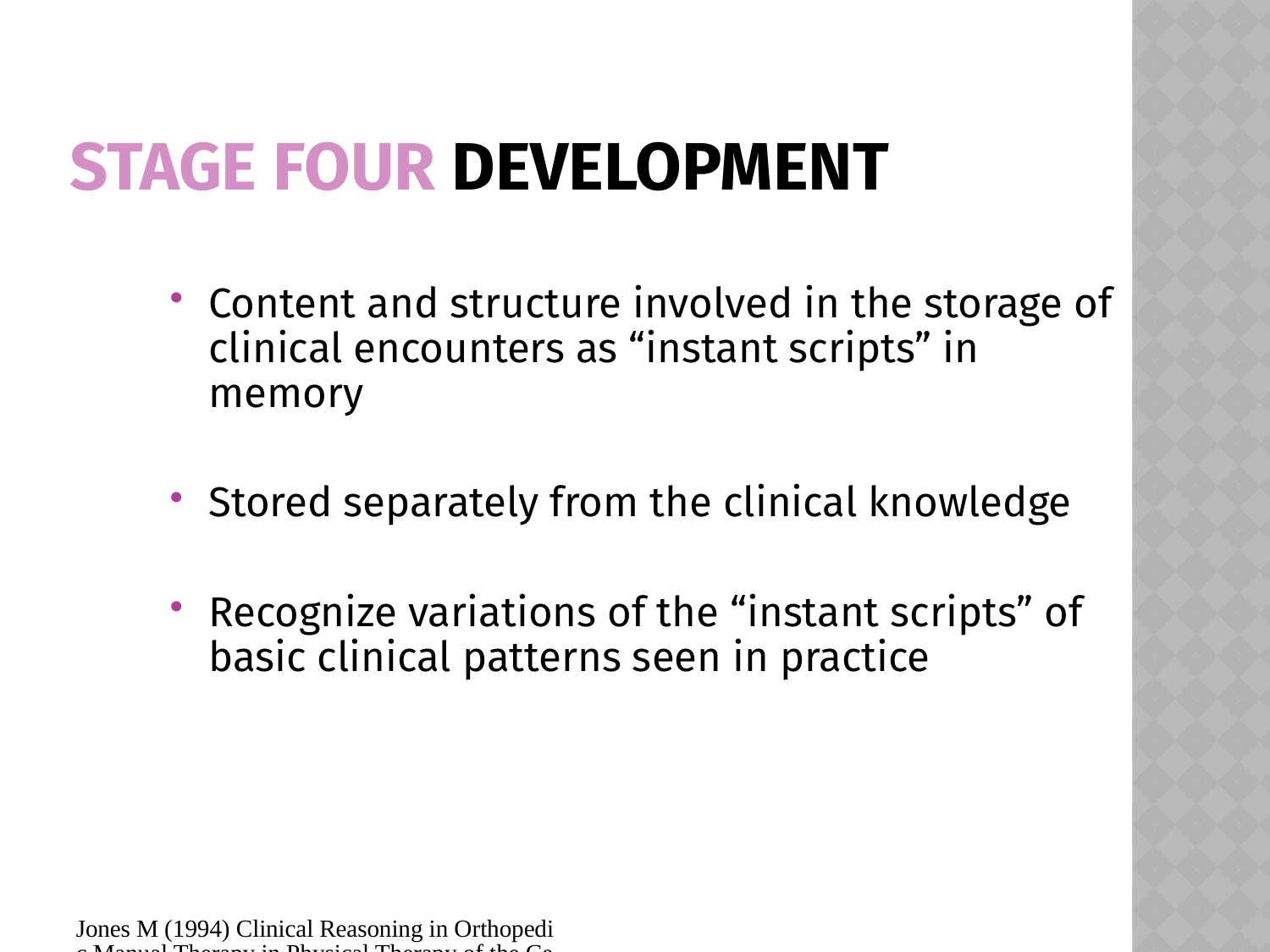

# Stage Four Development
Content and structure involved in the storage of clinical encounters as “instant scripts” in memory

Stored separately from the clinical knowledge

Recognize variations of the “instant scripts” of basic clinical patterns seen in practice
Jones M (1994) Clinical Reasoning in Orthopedic Manual Therapy in Physical Therapy of the Cervical and Thoracic Spine, 2nd ed.  Churchill Livingston